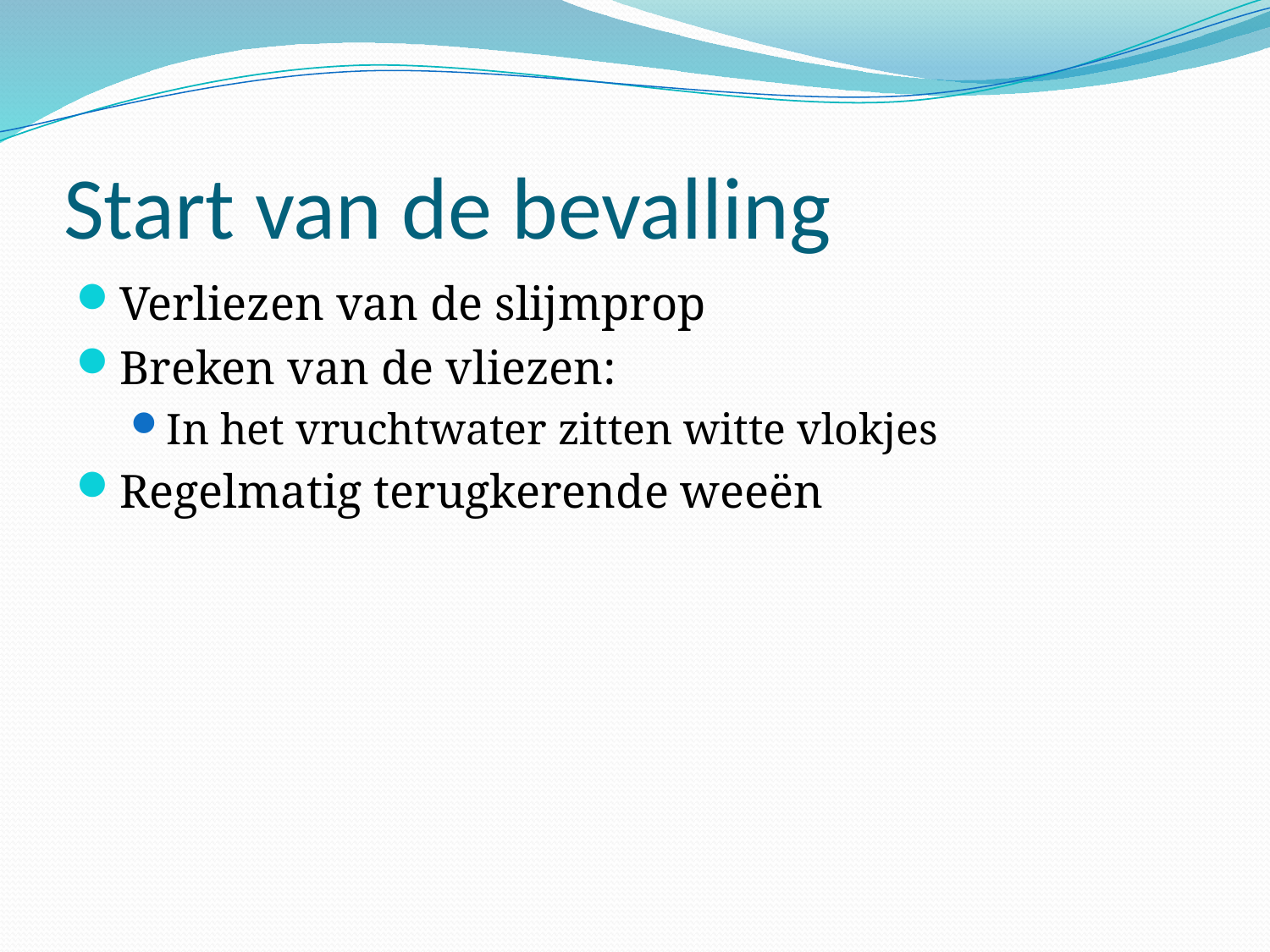

# Start van de bevalling
Verliezen van de slijmprop
Breken van de vliezen:
In het vruchtwater zitten witte vlokjes
Regelmatig terugkerende weeën